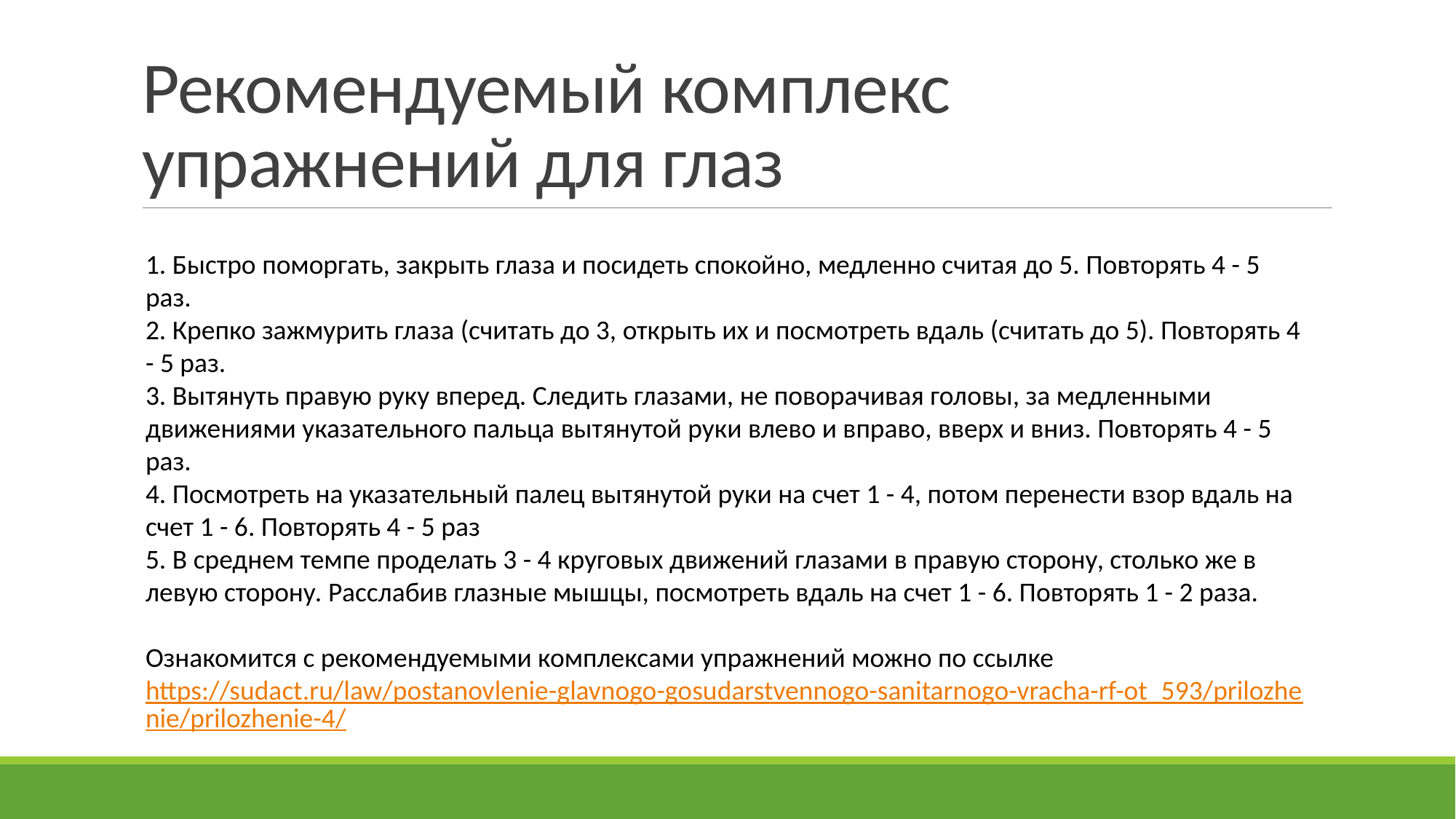

# Рекомендуемый комплекс упражнений для глаз
1. Быстро поморгать, закрыть глаза и посидеть спокойно, медленно считая до 5. Повторять 4 - 5 раз.
2. Крепко зажмурить глаза (считать до 3, открыть их и посмотреть вдаль (считать до 5). Повторять 4 - 5 раз.
3. Вытянуть правую руку вперед. Следить глазами, не поворачивая головы, за медленными движениями указательного пальца вытянутой руки влево и вправо, вверх и вниз. Повторять 4 - 5 раз.
4. Посмотреть на указательный палец вытянутой руки на счет 1 - 4, потом перенести взор вдаль на счет 1 - 6. Повторять 4 - 5 раз
5. В среднем темпе проделать 3 - 4 круговых движений глазами в правую сторону, столько же в левую сторону. Расслабив глазные мышцы, посмотреть вдаль на счет 1 - 6. Повторять 1 - 2 раза.

Ознакомится с рекомендуемыми комплексами упражнений можно по ссылке
https://sudact.ru/law/postanovlenie-glavnogo-gosudarstvennogo-sanitarnogo-vracha-rf-ot_593/prilozhenie/prilozhenie-4/